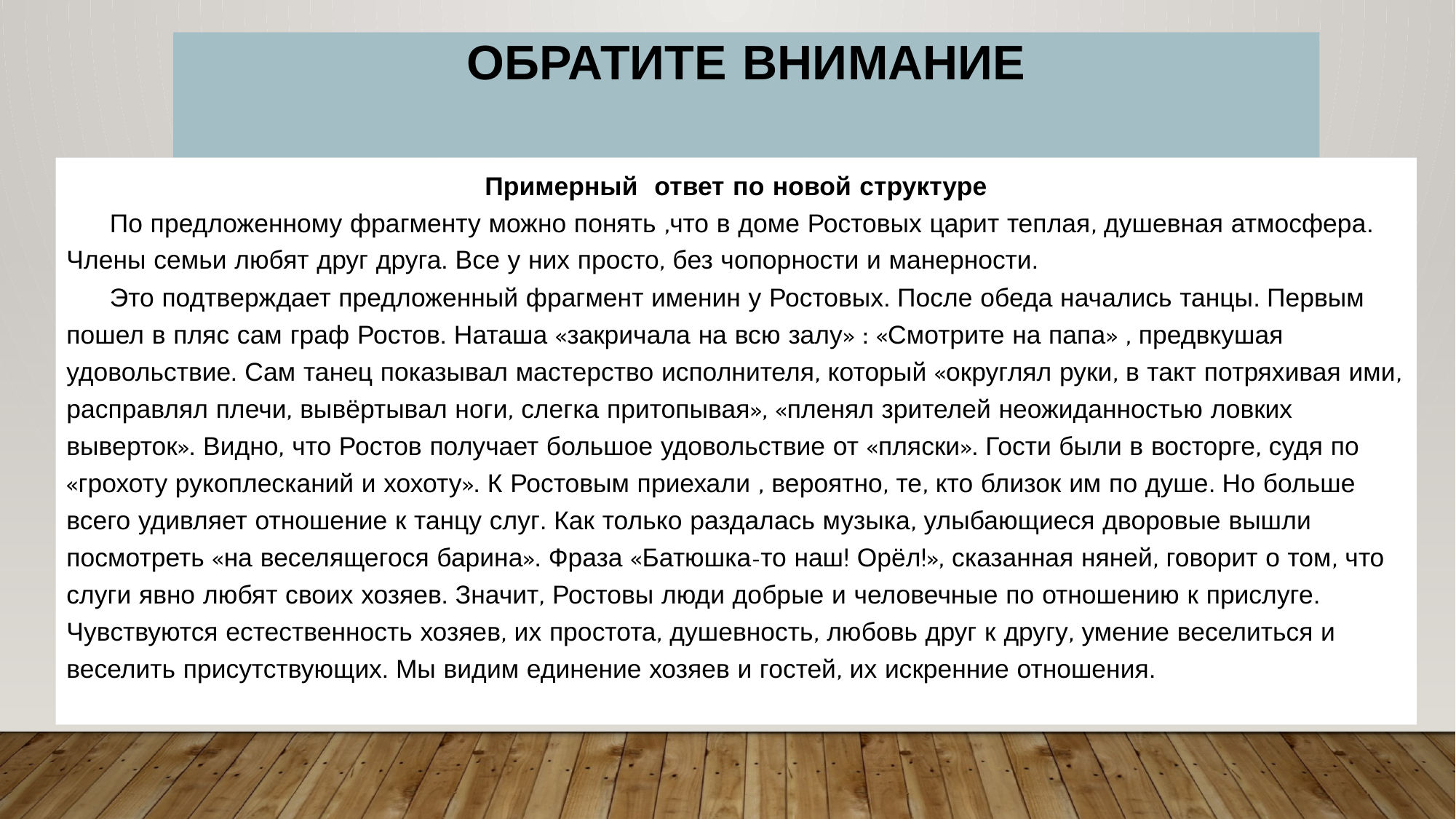

# Обратите внимание
Примерный  ответ по новой структуре
По предложенному фрагменту можно понять ,что в доме Ростовых царит теплая, душевная атмосфера. Члены семьи любят друг друга. Все у них просто, без чопорности и манерности.
Это подтверждает предложенный фрагмент именин у Ростовых. После обеда начались танцы. Первым пошел в пляс сам граф Ростов. Наташа «закричала на всю залу» : «Смотрите на папа» , предвкушая удовольствие. Сам танец показывал мастерство исполнителя, который «округлял руки, в такт потряхивая ими, расправлял плечи, вывёртывал ноги, слегка притопывая», «пленял зрителей неожиданностью ловких выверток». Видно, что Ростов получает большое удовольствие от «пляски». Гости были в восторге, судя по «грохоту рукоплесканий и хохоту». К Ростовым приехали , вероятно, те, кто близок им по душе. Но больше всего удивляет отношение к танцу слуг. Как только раздалась музыка, улыбающиеся дворовые вышли посмотреть «на веселящегося барина». Фраза «Батюшка-то наш! Орёл!», сказанная няней, говорит о том, что слуги явно любят своих хозяев. Значит, Ростовы люди добрые и человечные по отношению к прислуге. Чувствуются естественность хозяев, их простота, душевность, любовь друг к другу, умение веселиться и веселить присутствующих. Мы видим единение хозяев и гостей, их искренние отношения.